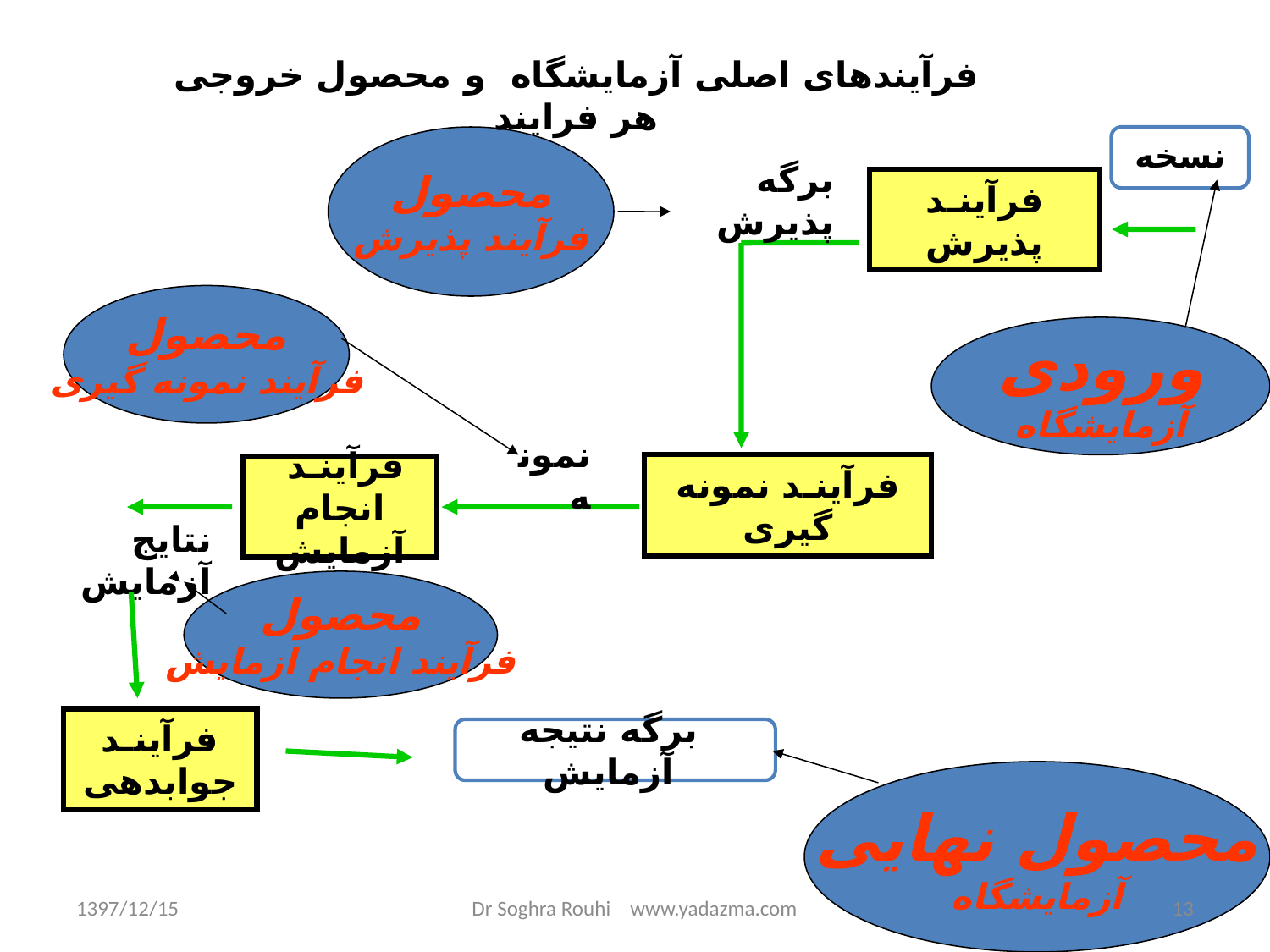

فرآيندهای اصلی آزمايشگاه  و محصول خروجی هر فرایند
محصول
فرآیند پذیرش

نسخه
فرآينـد پذیرش
برگه پذیرش

نمونه
فرآينـد نمونه گیری
فرآينـد
انجام آزمایش

نتایج آزمایش

محصول
فرآیند نمونه گیری
ورودی
آزمایشگاه

محصول
فرآیند انجام ازمایش

فرآينـد جوابدهی
برگه نتیجه آزمایش

محصول نهایی
آزمایشگاه
1397/12/15
Dr Soghra Rouhi    www.yadazma.com
13